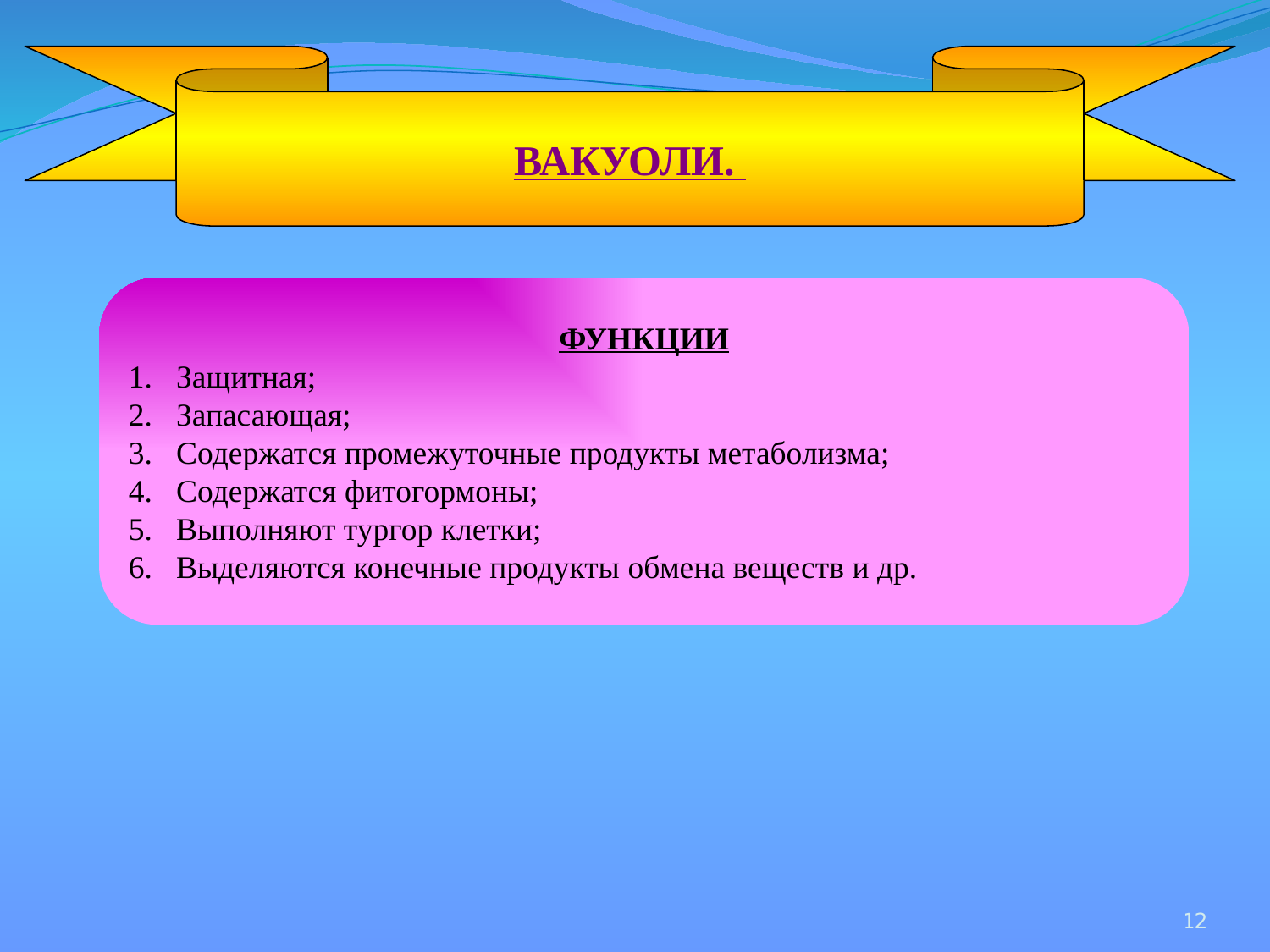

ВАКУОЛИ.
ФУНКЦИИ
Защитная;
Запасающая;
Содержатся промежуточные продукты метаболизма;
Содержатся фитогормоны;
Выполняют тургор клетки;
Выделяются конечные продукты обмена веществ и др.
12